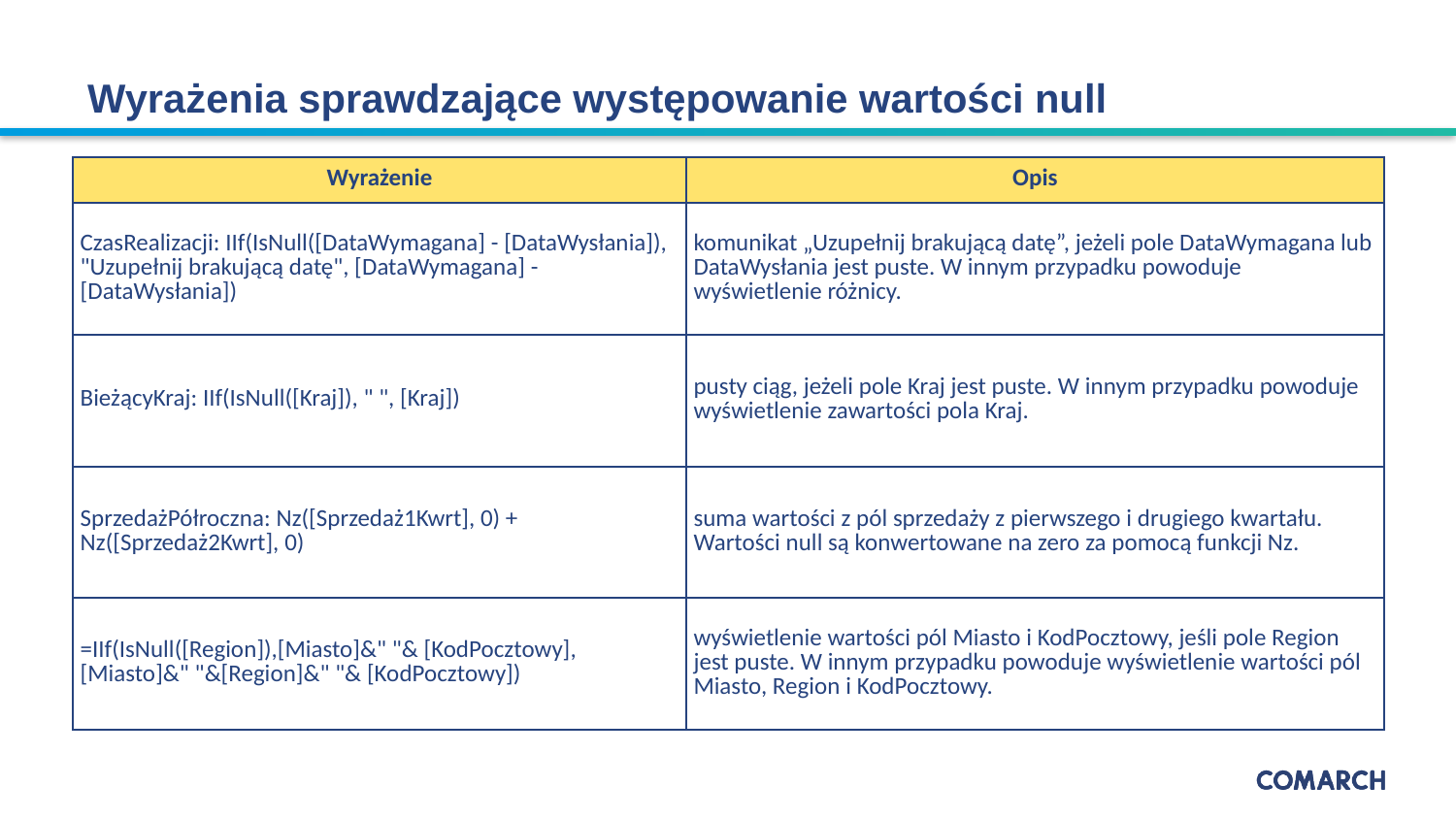

# Wyrażenia sprawdzające występowanie wartości null
| Wyrażenie | Opis |
| --- | --- |
| CzasRealizacji: IIf(IsNull([DataWymagana] - [DataWysłania]), "Uzupełnij brakującą datę", [DataWymagana] - [DataWysłania]) | komunikat „Uzupełnij brakującą datę”, jeżeli pole DataWymagana lub DataWysłania jest puste. W innym przypadku powoduje wyświetlenie różnicy. |
| BieżącyKraj: IIf(IsNull([Kraj]), " ", [Kraj]) | pusty ciąg, jeżeli pole Kraj jest puste. W innym przypadku powoduje wyświetlenie zawartości pola Kraj. |
| SprzedażPółroczna: Nz([Sprzedaż1Kwrt], 0) + Nz([Sprzedaż2Kwrt], 0) | suma wartości z pól sprzedaży z pierwszego i drugiego kwartału. Wartości null są konwertowane na zero za pomocą funkcji Nz. |
| =IIf(IsNull([Region]),[Miasto]&" "& [KodPocztowy],[Miasto]&" "&[Region]&" "& [KodPocztowy]) | wyświetlenie wartości pól Miasto i KodPocztowy, jeśli pole Region jest puste. W innym przypadku powoduje wyświetlenie wartości pól Miasto, Region i KodPocztowy. |